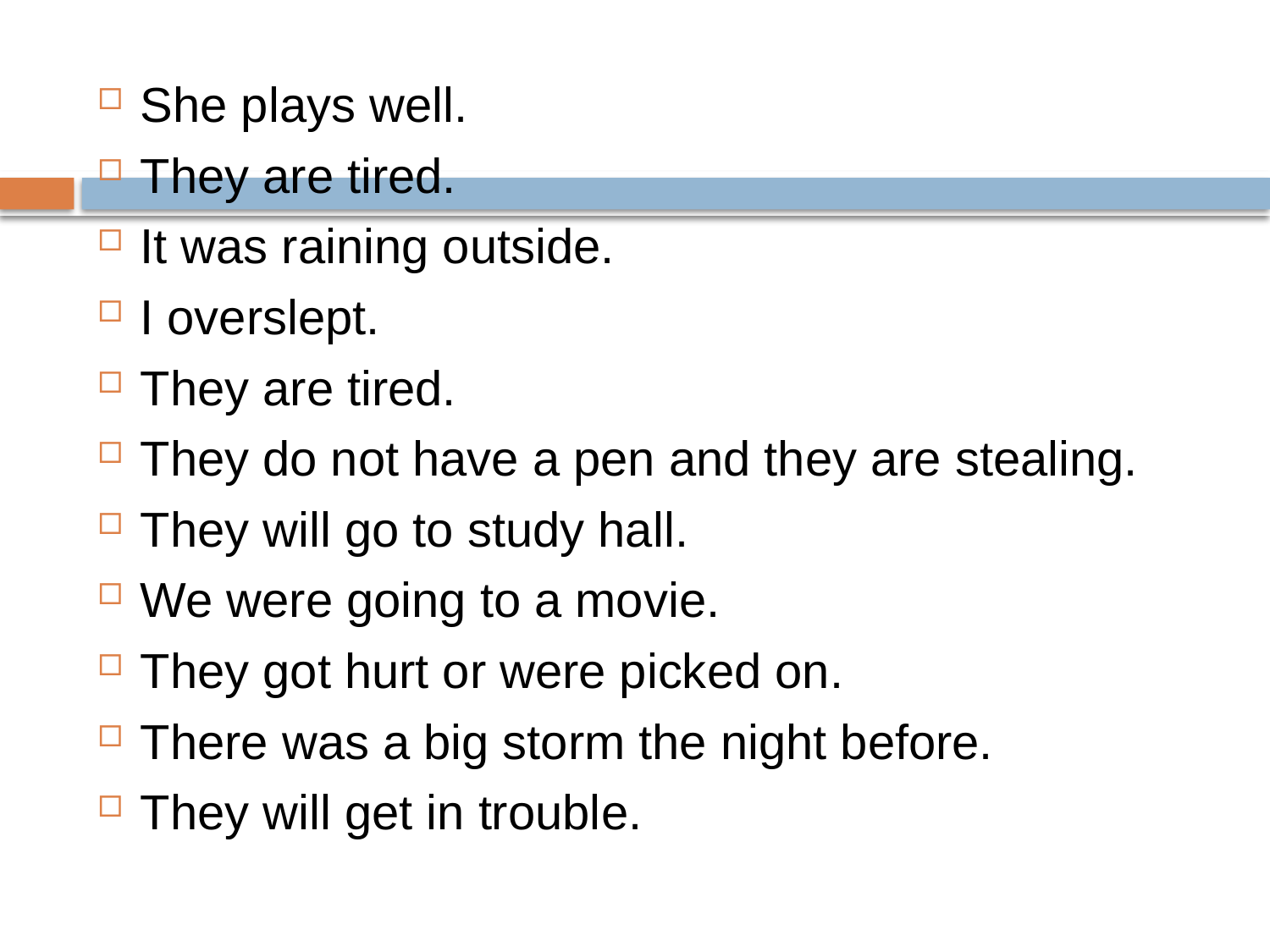

She plays well.
They are tired.
It was raining outside.
I overslept.
They are tired.
They do not have a pen and they are stealing.
They will go to study hall.
We were going to a movie.
They got hurt or were picked on.
There was a big storm the night before.
They will get in trouble.